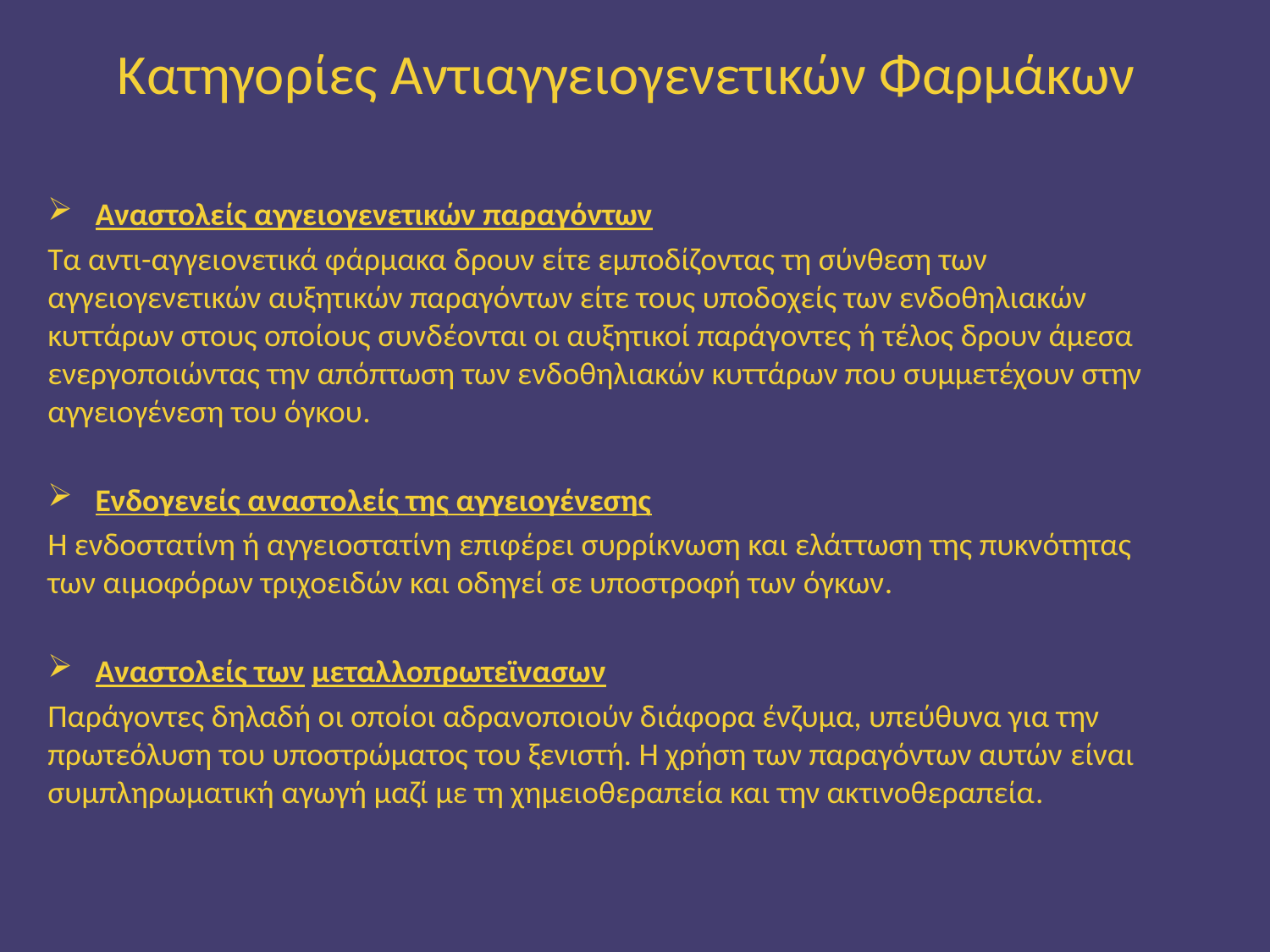

# Κατηγορίες Αντιαγγειογενετικών Φαρμάκων

Αναστολείς αγγειογενετικών παραγόντων
Τα αντι-αγγειονετικά φάρμακα δρουν είτε εμποδίζοντας τη σύνθεση των αγγειογενετικών αυξητικών παραγόντων είτε τους υποδοχείς των ενδοθηλιακών κυττάρων στους οποίους συνδέονται οι αυξητικοί παράγοντες ή τέλος δρουν άμεσα ενεργοποιώντας την απόπτωση των ενδοθηλιακών κυττάρων που συμμετέχουν στην αγγειογένεση του όγκου.

Ενδογενείς αναστολείς της αγγειογένεσης
Η ενδοστατίνη ή αγγειοστατίνη επιφέρει συρρίκνωση και ελάττωση της πυκνότητας των αιμοφόρων τριχοειδών και οδηγεί σε υποστροφή των όγκων.

Aναστoλείς των μεταλλοπρωτεϊνασων
Παράγοντες δηλαδή οι οποίοι αδρανοποιούν διάφορα ένζυμα, υπεύθυνα για την πρωτεόλυση του υποστρώματος του ξενιστή. Η χρήση των παραγόντων αυτών είναι συμπληρωματική αγωγή μαζί με τη χημειοθεραπεία και την ακτινοθεραπεία.